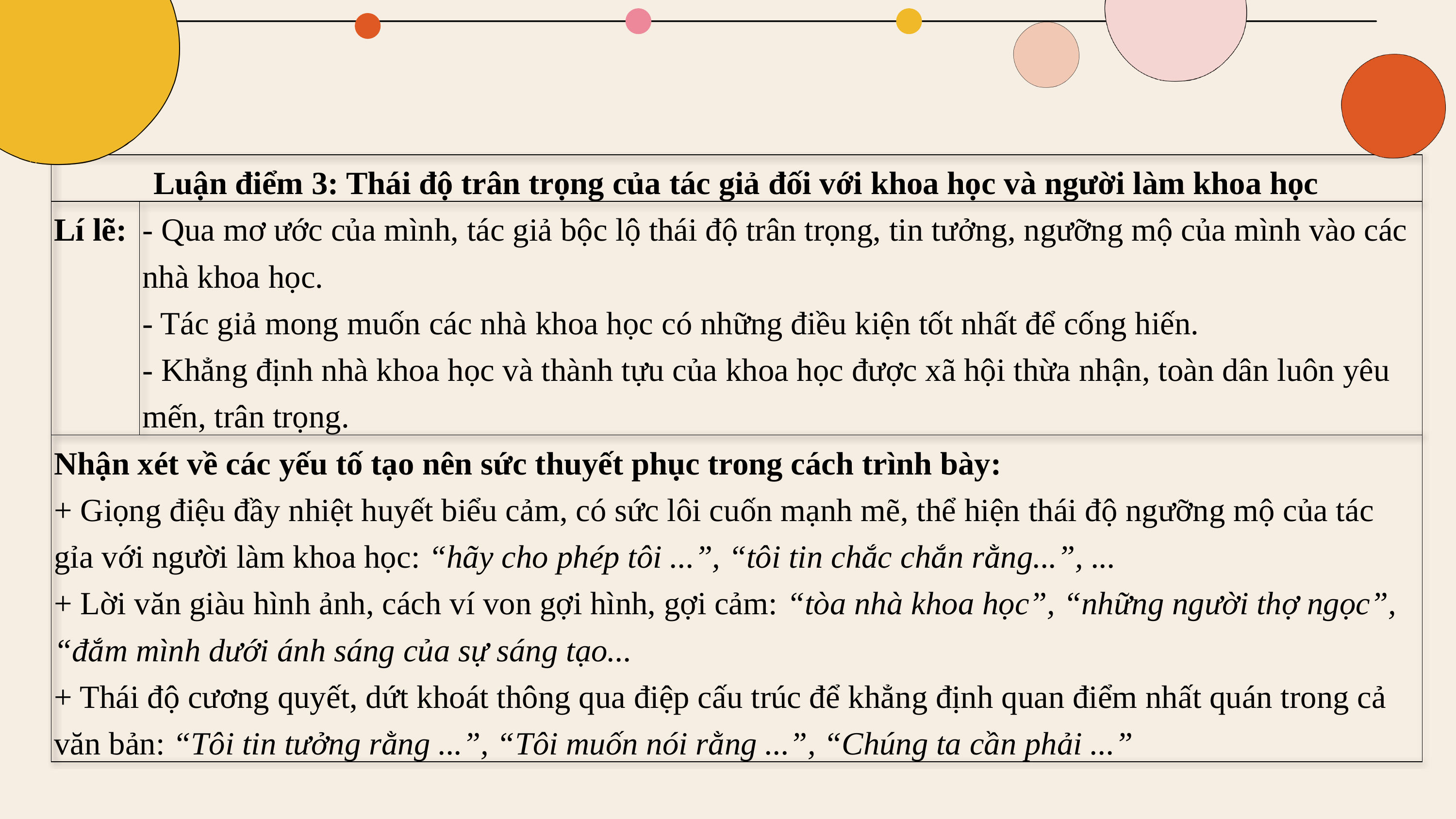

| Luận điểm 3: Thái độ trân trọng của tác giả đối với khoa học và người làm khoa học |  |
| --- | --- |
| Lí lẽ: | - Qua mơ ước của mình, tác giả bộc lộ thái độ trân trọng, tin tưởng, ngưỡng mộ của mình vào các nhà khoa học. - Tác giả mong muốn các nhà khoa học có những điều kiện tốt nhất để cống hiến. - Khẳng định nhà khoa học và thành tựu của khoa học được xã hội thừa nhận, toàn dân luôn yêu mến, trân trọng. |
| Nhận xét về các yếu tố tạo nên sức thuyết phục trong cách trình bày: + Giọng điệu đầy nhiệt huyết biểu cảm, có sức lôi cuốn mạnh mẽ, thể hiện thái độ ngưỡng mộ của tác gỉa với người làm khoa học: “hãy cho phép tôi ...”, “tôi tin chắc chắn rằng...”, ... + Lời văn giàu hình ảnh, cách ví von gợi hình, gợi cảm: “tòa nhà khoa học”, “những người thợ ngọc”, “đắm mình dưới ánh sáng của sự sáng tạo... + Thái độ cương quyết, dứt khoát thông qua điệp cấu trúc để khẳng định quan điểm nhất quán trong cả văn bản: “Tôi tin tưởng rằng ...”, “Tôi muốn nói rằng ...”, “Chúng ta cần phải ...” |  |